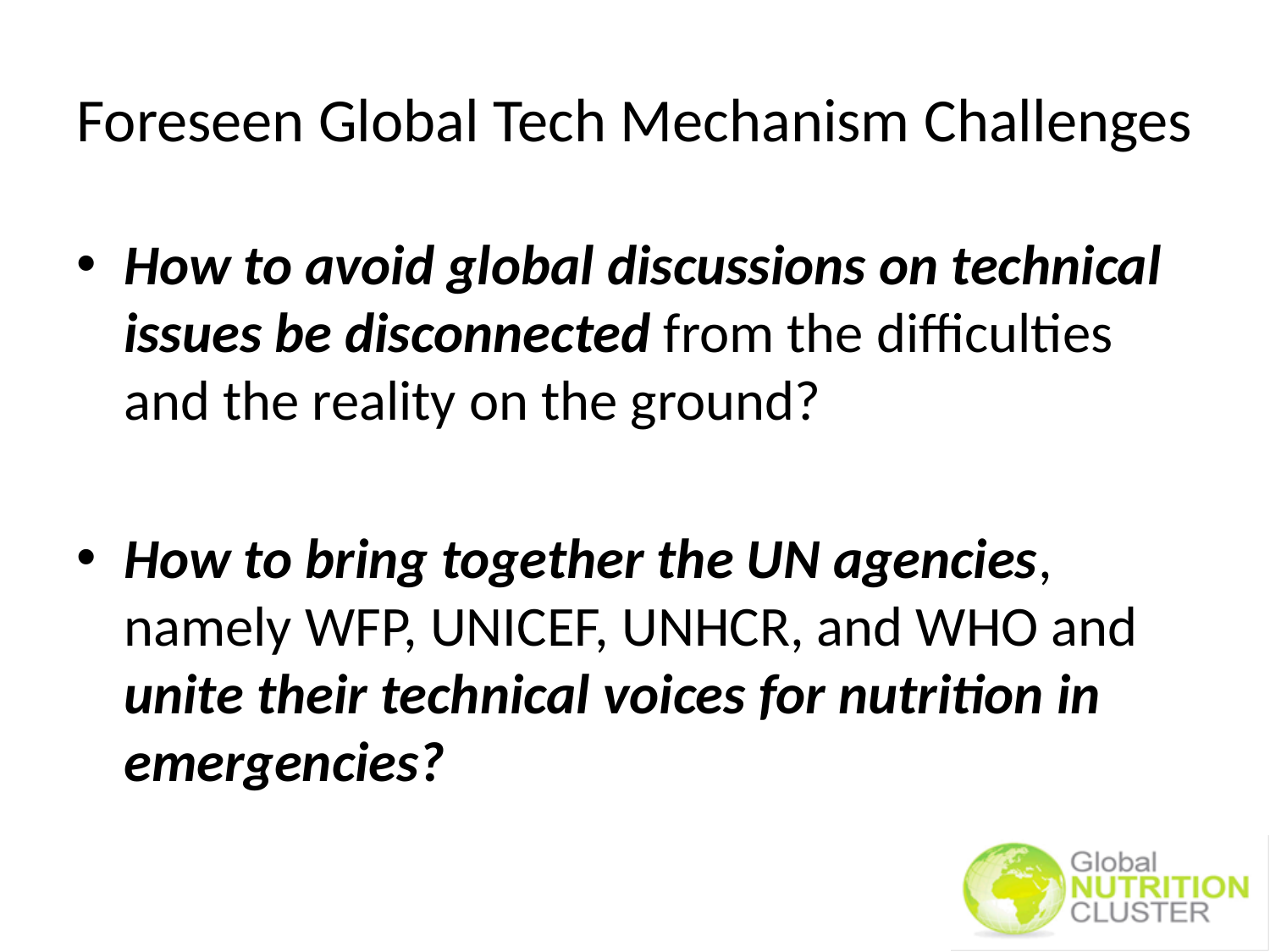

# Foreseen Global Tech Mechanism Challenges
How to avoid global discussions on technical issues be disconnected from the difficulties and the reality on the ground?

How to bring together the UN agencies, namely WFP, UNICEF, UNHCR, and WHO and unite their technical voices for nutrition in emergencies?